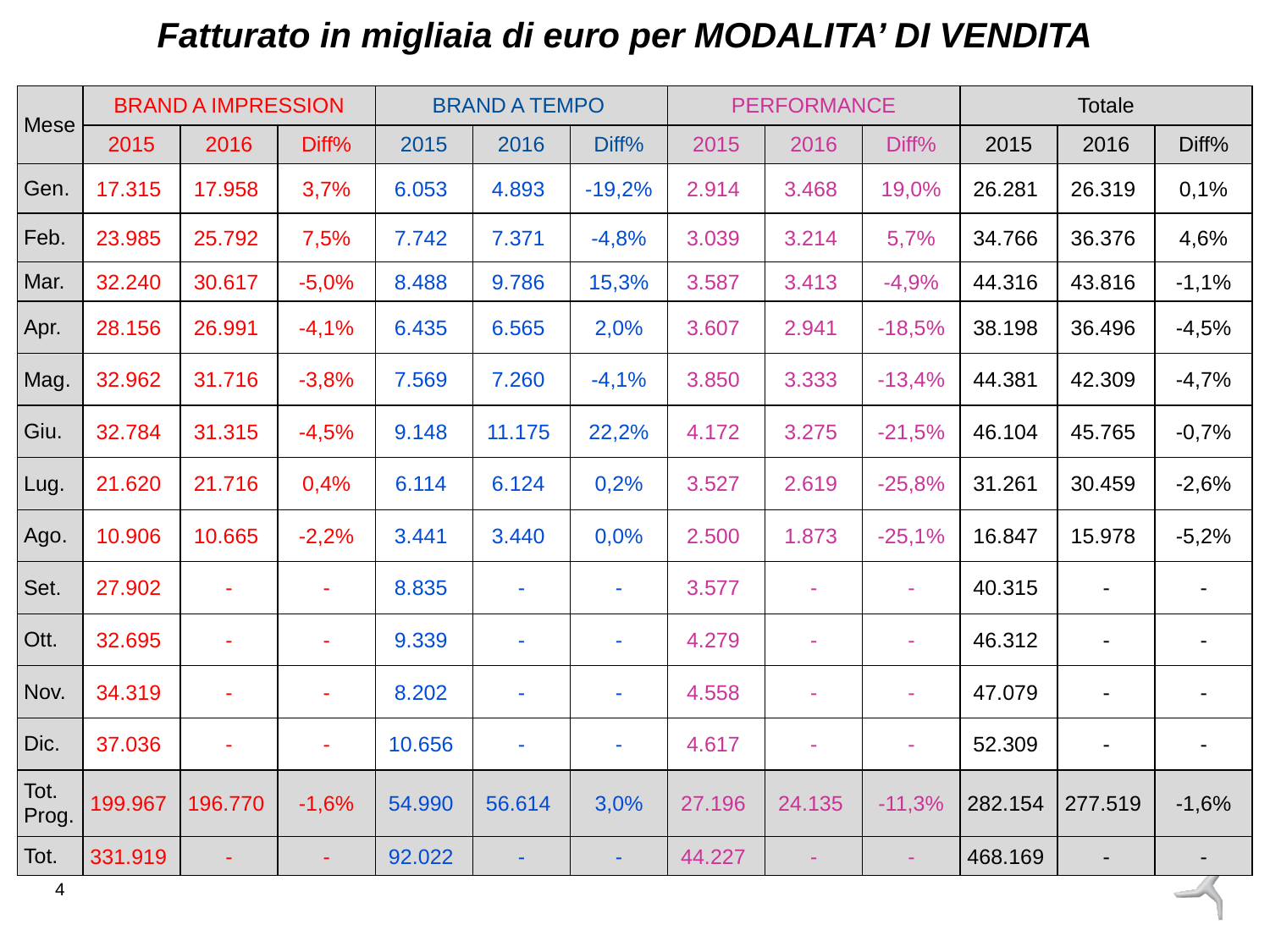

Fatturato in migliaia di euro per MODALITA’ DI VENDITA

| Mese | BRAND A IMPRESSION |  |  | BRAND A TEMPO |  |  | PERFORMANCE |  |  | Totale |  |  |
| --- | --- | --- | --- | --- | --- | --- | --- | --- | --- | --- | --- | --- |
|  | 2015 | 2016 | Diff% | 2015 | 2016 | Diff% | 2015 | 2016 | Diff% | 2015 | 2016 | Diff% |
| Gen. | 17.315 | 17.958 | 3,7% | 6.053 | 4.893 | -19,2% | 2.914 | 3.468 | 19,0% | 26.281 | 26.319 | 0,1% |
| Feb. | 23.985 | 25.792 | 7,5% | 7.742 | 7.371 | -4,8% | 3.039 | 3.214 | 5,7% | 34.766 | 36.376 | 4,6% |
| Mar. | 32.240 | 30.617 | -5,0% | 8.488 | 9.786 | 15,3% | 3.587 | 3.413 | -4,9% | 44.316 | 43.816 | -1,1% |
| Apr. | 28.156 | 26.991 | -4,1% | 6.435 | 6.565 | 2,0% | 3.607 | 2.941 | -18,5% | 38.198 | 36.496 | -4,5% |
| Mag. | 32.962 | 31.716 | -3,8% | 7.569 | 7.260 | -4,1% | 3.850 | 3.333 | -13,4% | 44.381 | 42.309 | -4,7% |
| Giu. | 32.784 | 31.315 | -4,5% | 9.148 | 11.175 | 22,2% | 4.172 | 3.275 | -21,5% | 46.104 | 45.765 | -0,7% |
| Lug. | 21.620 | 21.716 | 0,4% | 6.114 | 6.124 | 0,2% | 3.527 | 2.619 | -25,8% | 31.261 | 30.459 | -2,6% |
| Ago. | 10.906 | 10.665 | -2,2% | 3.441 | 3.440 | 0,0% | 2.500 | 1.873 | -25,1% | 16.847 | 15.978 | -5,2% |
| Set. | 27.902 | - | - | 8.835 | - | - | 3.577 | - | - | 40.315 | - | - |
| Ott. | 32.695 | - | - | 9.339 | - | - | 4.279 | - | - | 46.312 | - | - |
| Nov. | 34.319 | - | - | 8.202 | - | - | 4.558 | - | - | 47.079 | - | - |
| Dic. | 37.036 | - | - | 10.656 | - | - | 4.617 | - | - | 52.309 | - | - |
| Tot. Prog. | 199.967 | 196.770 | -1,6% | 54.990 | 56.614 | 3,0% | 27.196 | 24.135 | -11,3% | 282.154 | 277.519 | -1,6% |
| Tot. | 331.919 | - | - | 92.022 | - | - | 44.227 | - | - | 468.169 | - | - |